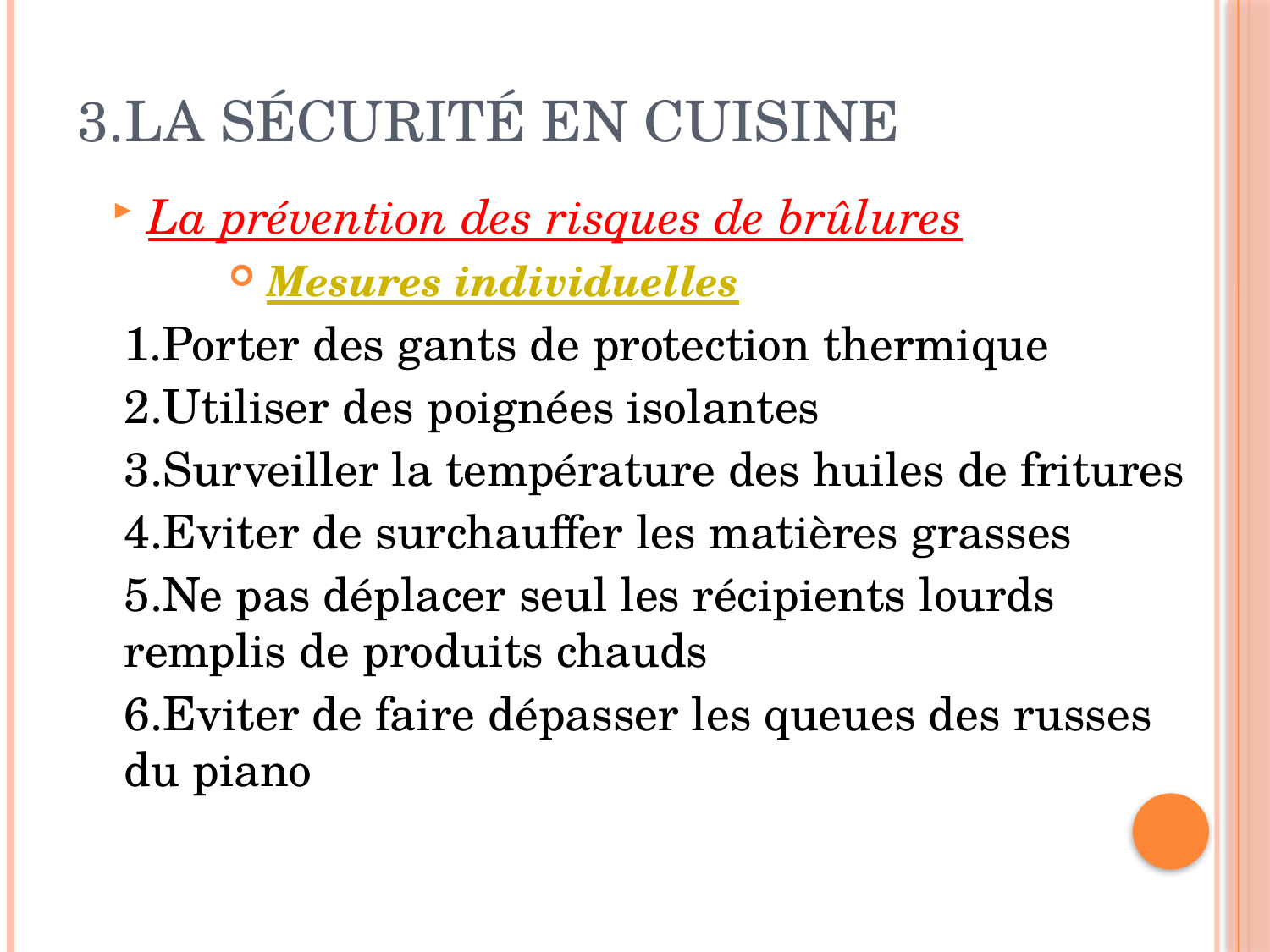

# 3.La sécurité en cuisine
La prévention des risques de brûlures
Mesures individuelles
		1.Porter des gants de protection thermique
		2.Utiliser des poignées isolantes
		3.Surveiller la température des huiles de fritures
		4.Eviter de surchauffer les matières grasses
		5.Ne pas déplacer seul les récipients lourds remplis de produits chauds
		6.Eviter de faire dépasser les queues des russes du piano